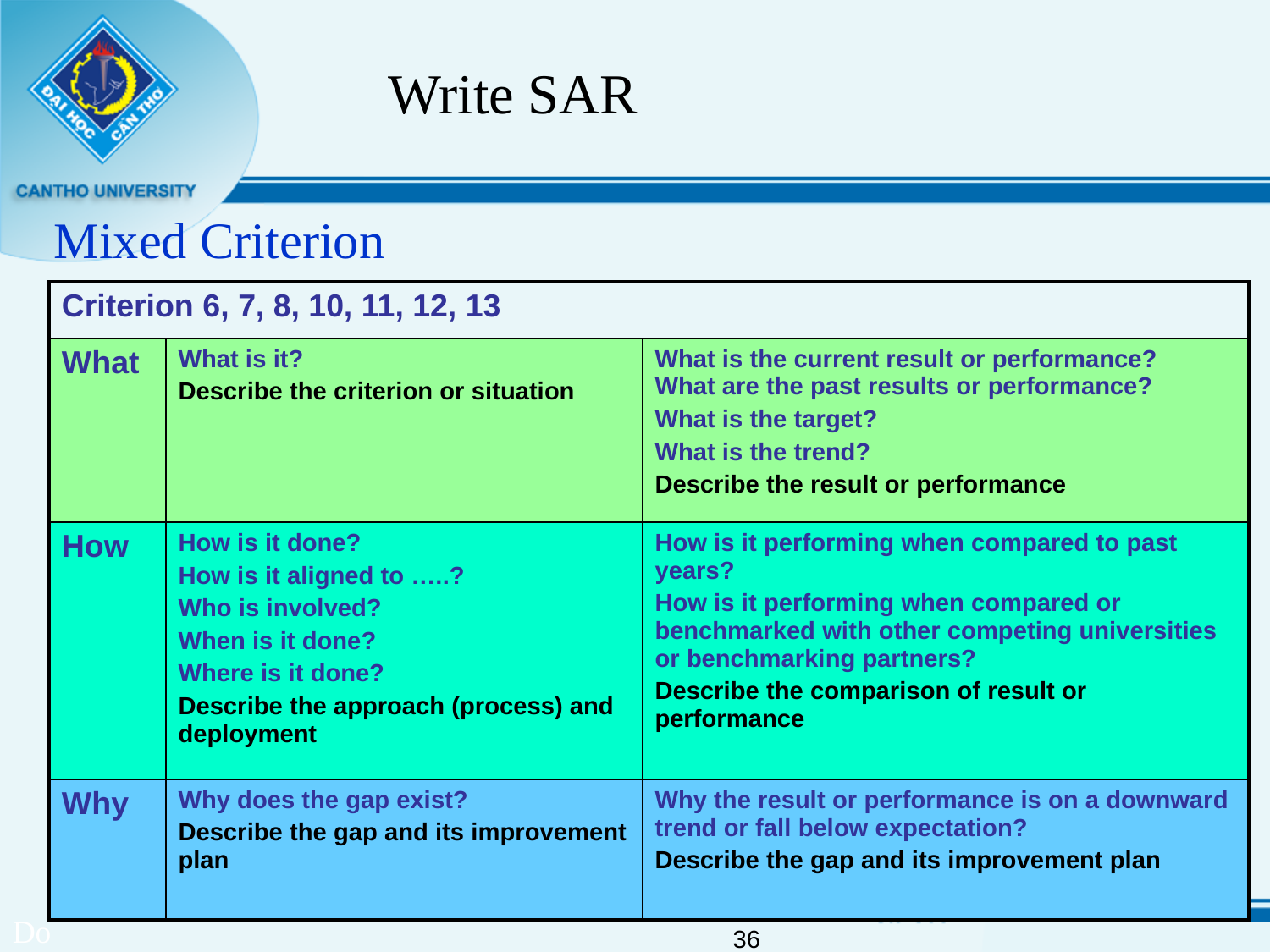

Write SAR
Mixed Criterion
| Criterion 6, 7, 8, 10, 11, 12, 13 |  |  |
| --- | --- | --- |
| What | What is it? Describe the criterion or situation | What is the current result or performance? What are the past results or performance? What is the target? What is the trend? Describe the result or performance |
| How | How is it done? How is it aligned to …..? Who is involved? When is it done? Where is it done? Describe the approach (process) and deployment | How is it performing when compared to past years? How is it performing when compared or benchmarked with other competing universities or benchmarking partners? Describe the comparison of result or performance |
| Why | Why does the gap exist? Describe the gap and its improvement plan | Why the result or performance is on a downward trend or fall below expectation? Describe the gap and its improvement plan |
Do
36